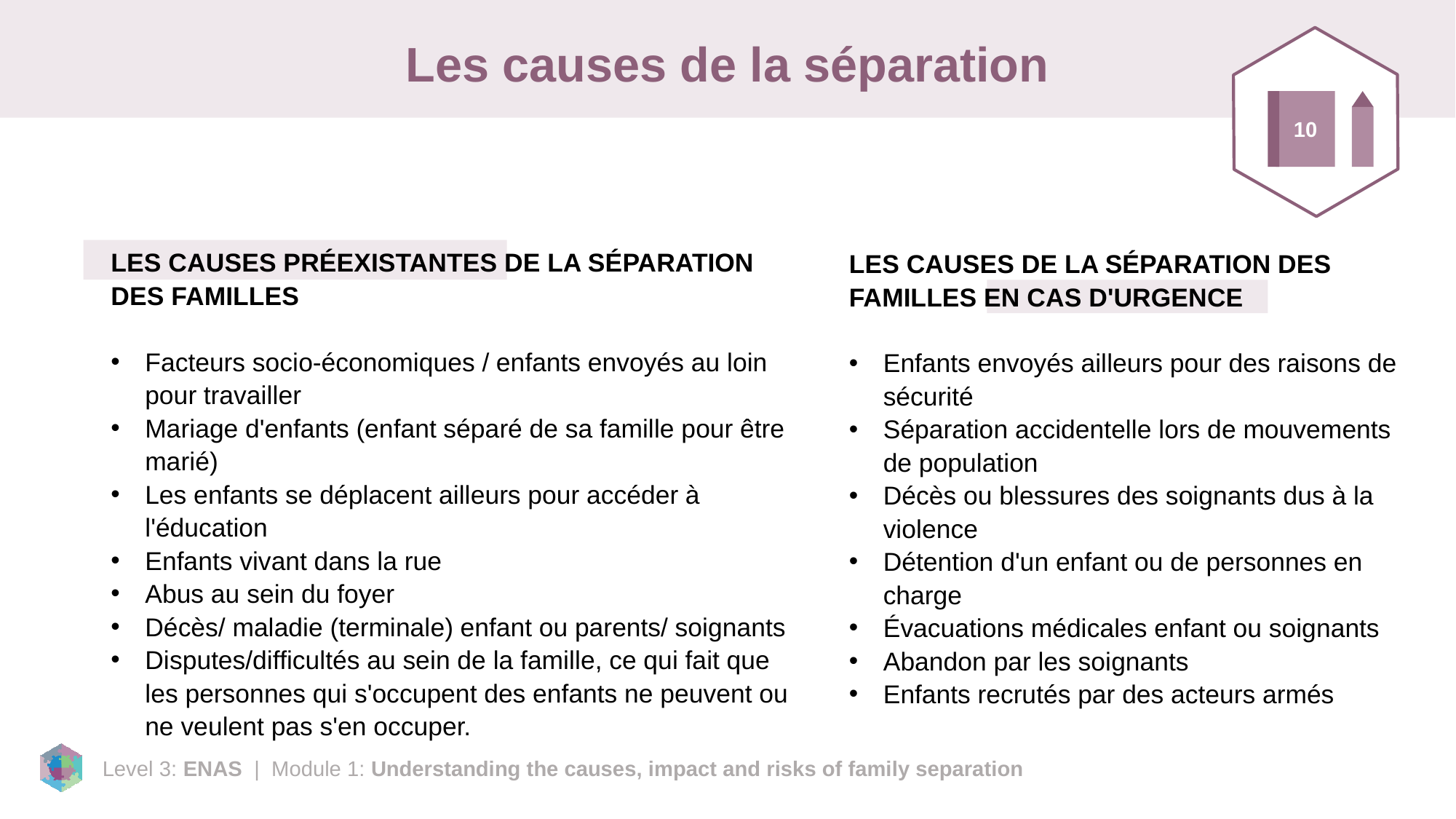

# Les causes de la séparation

10

LES CAUSES PRÉEXISTANTES DE LA SÉPARATION DES FAMILLES

Facteurs socio-économiques / enfants envoyés au loin pour travailler
Mariage d'enfants (enfant séparé de sa famille pour être marié)
Les enfants se déplacent ailleurs pour accéder à l'éducation
Enfants vivant dans la rue
Abus au sein du foyer
Décès/ maladie (terminale) enfant ou parents/ soignants
Disputes/difficultés au sein de la famille, ce qui fait que les personnes qui s'occupent des enfants ne peuvent ou ne veulent pas s'en occuper.

LES CAUSES DE LA SÉPARATION DES FAMILLES EN CAS D'URGENCE

Enfants envoyés ailleurs pour des raisons de sécurité
Séparation accidentelle lors de mouvements de population
Décès ou blessures des soignants dus à la violence
Détention d'un enfant ou de personnes en charge
Évacuations médicales enfant ou soignants
Abandon par les soignants
Enfants recrutés par des acteurs armés